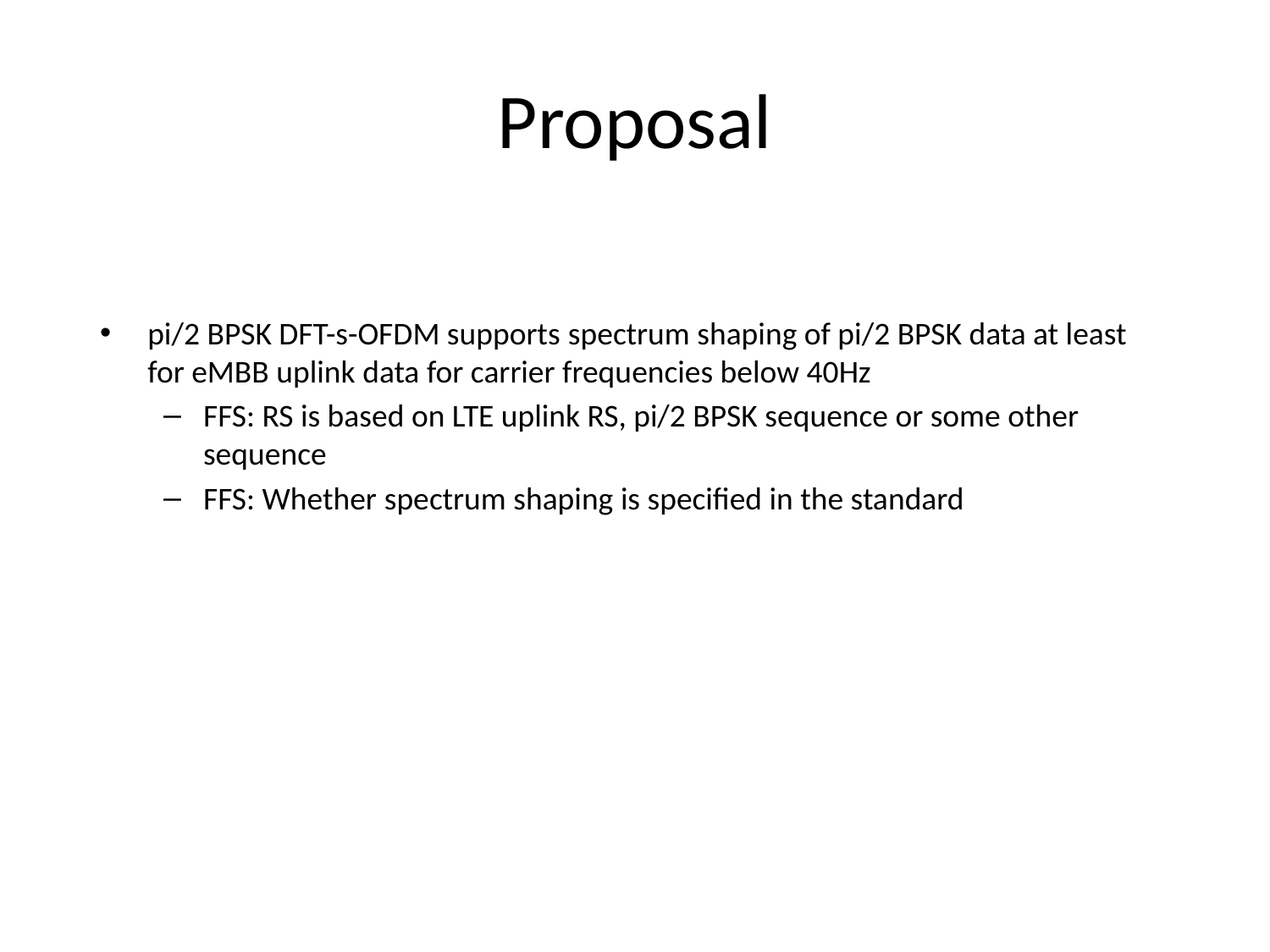

# Proposal
pi/2 BPSK DFT-s-OFDM supports spectrum shaping of pi/2 BPSK data at least for eMBB uplink data for carrier frequencies below 40Hz
FFS: RS is based on LTE uplink RS, pi/2 BPSK sequence or some other sequence
FFS: Whether spectrum shaping is specified in the standard